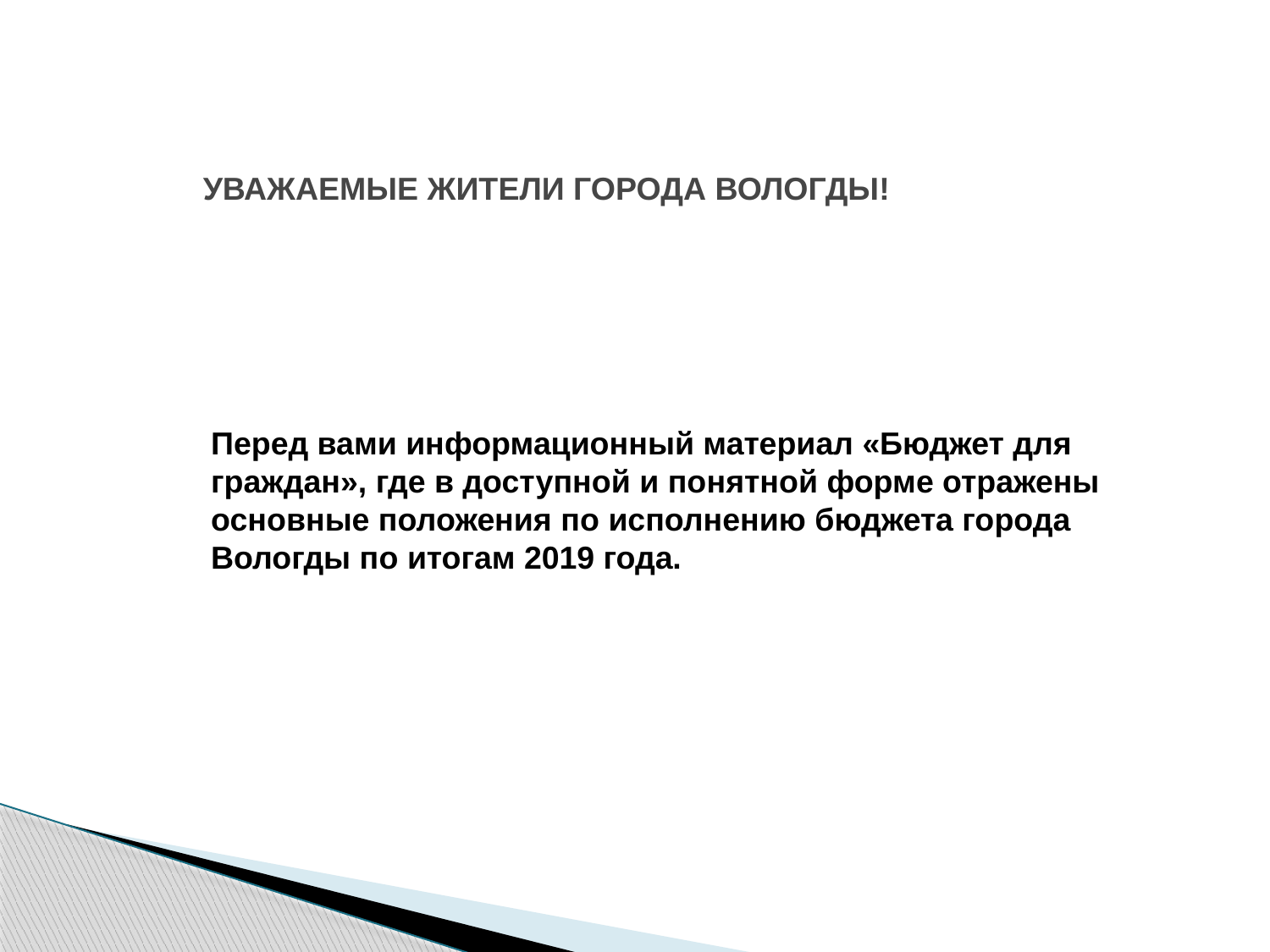

УВАЖАЕМЫЕ ЖИТЕЛИ ГОРОДА ВОЛОГДЫ!
Перед вами информационный материал «Бюджет для граждан», где в доступной и понятной форме отражены основные положения по исполнению бюджета города Вологды по итогам 2019 года.